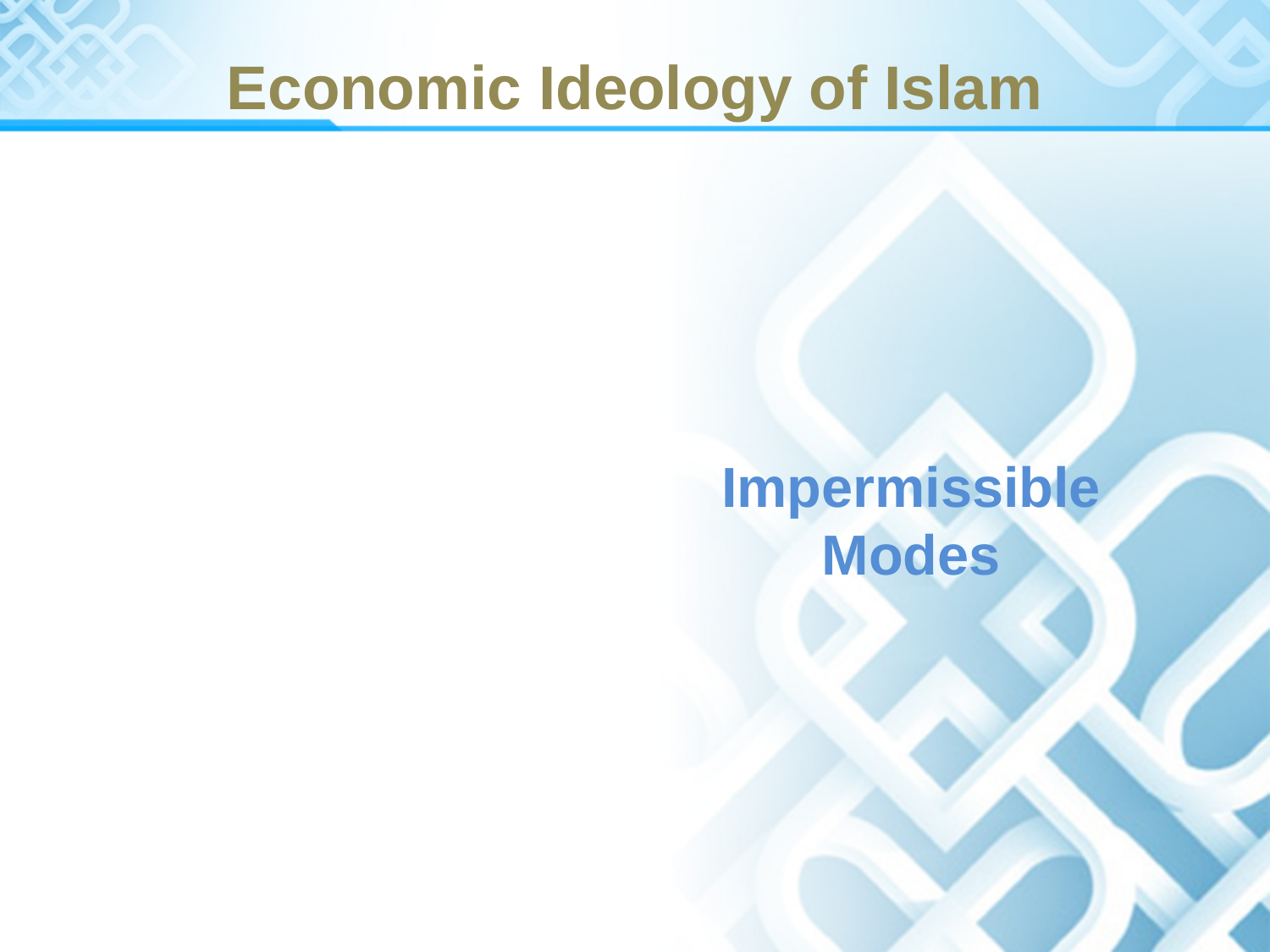

# Economic Ideology of Islam
Impermissible Modes